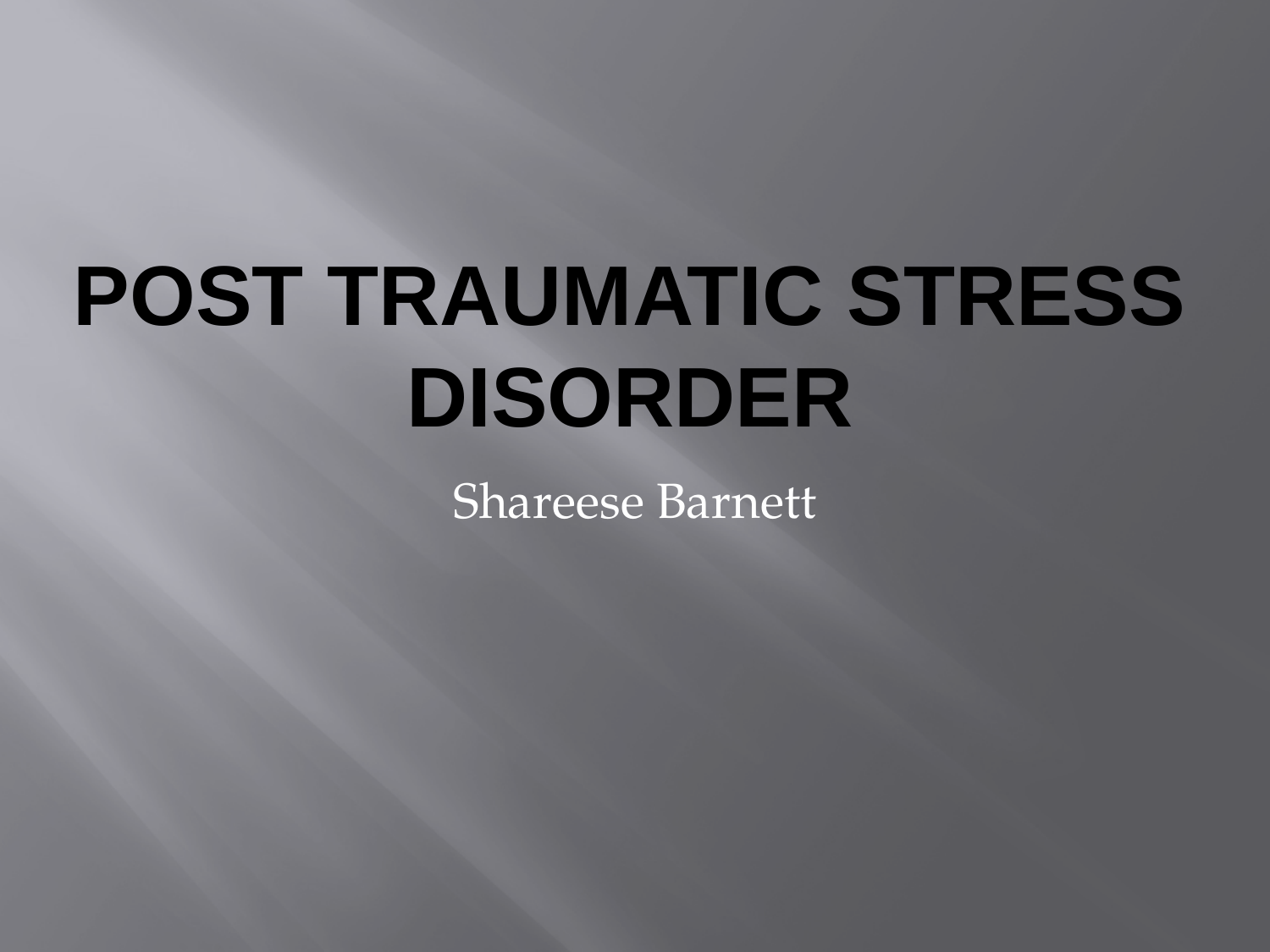

# Post Traumatic Stress Disorder
Shareese Barnett